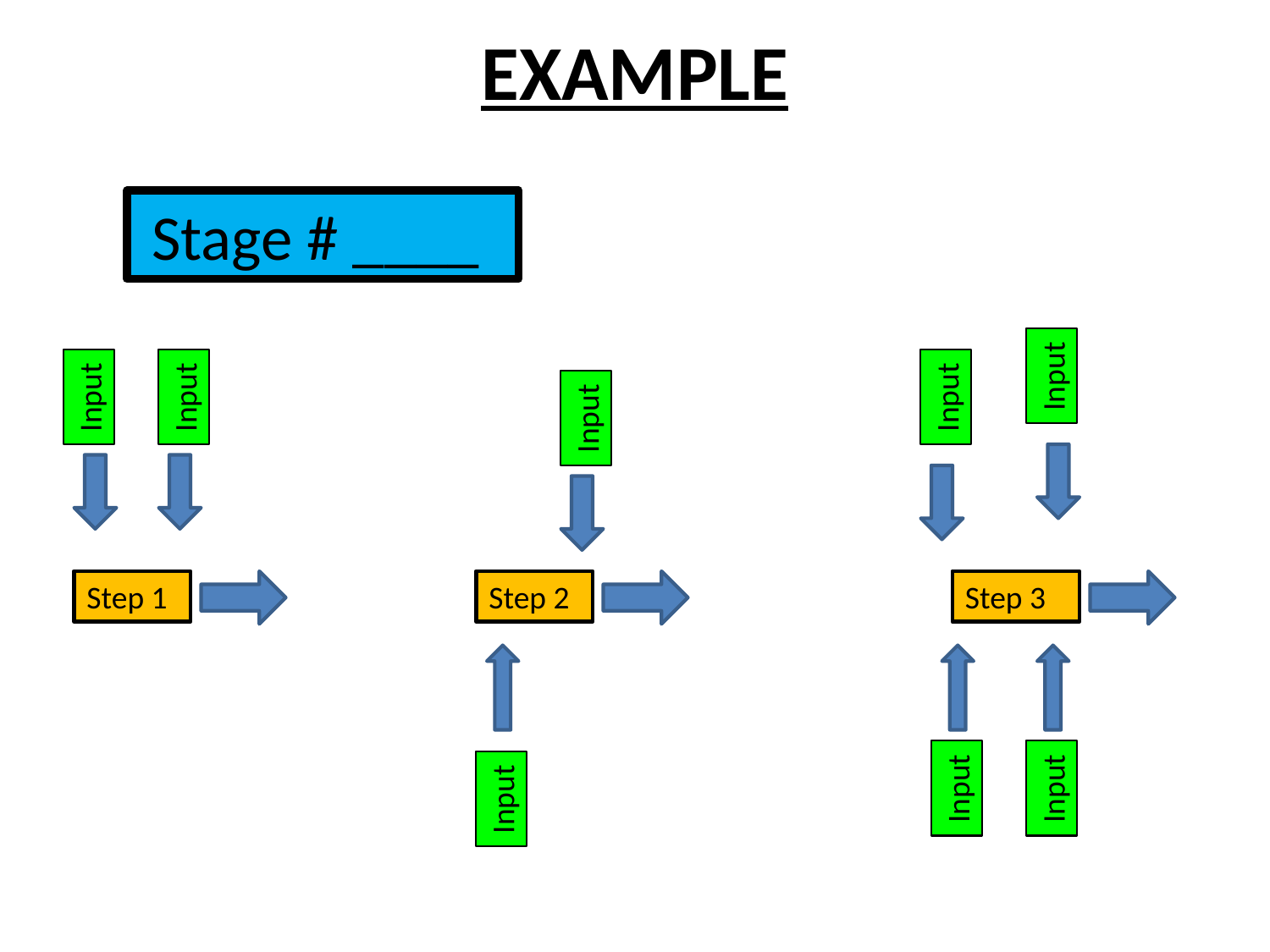

EXAMPLE
Stage # ____
Input
Input
Input
Input
Input

Step 1

Step 2

Step 3

Input
Input
Input